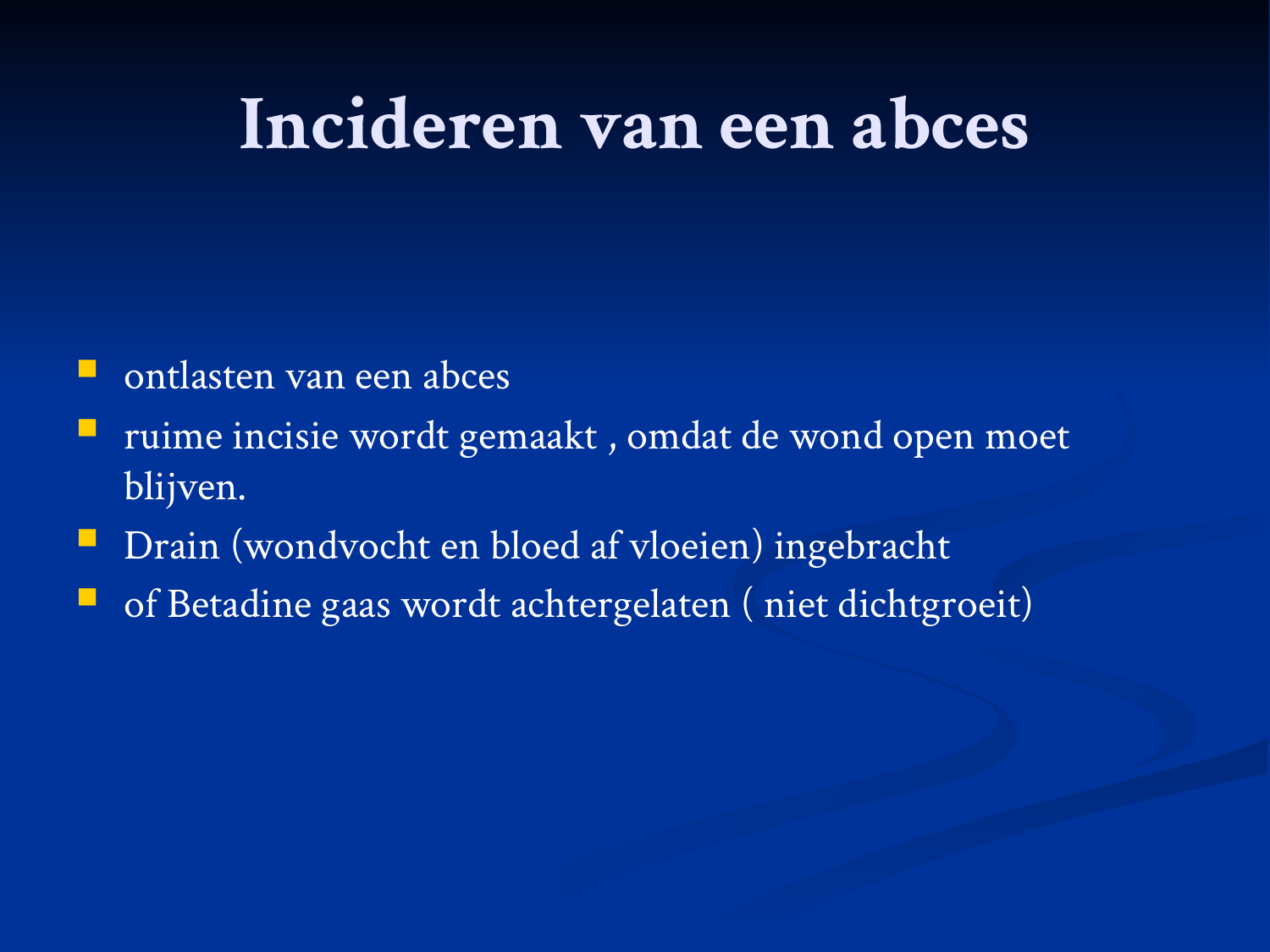

# Incideren van een abces

ontlasten van een abces
ruime incisie wordt gemaakt , omdat de wond open moet blijven.
Drain (wondvocht en bloed af vloeien) ingebracht
of Betadine gaas wordt achtergelaten ( niet dichtgroeit)